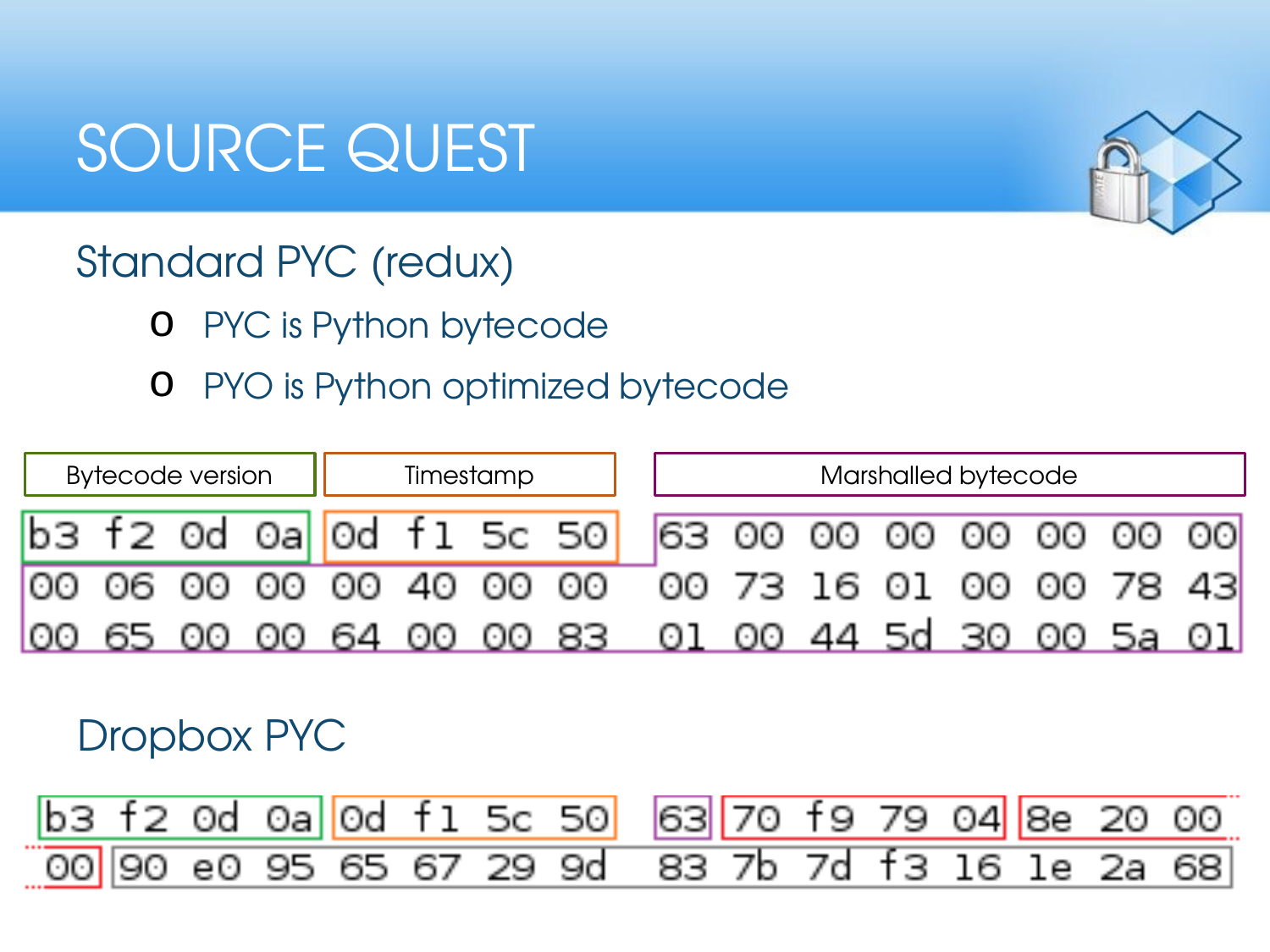

# Source quest
Standard PYC (redux)
PYC is Python bytecode
PYO is Python optimized bytecode
Bytecode version
Timestamp
Marshalled bytecode

Dropbox PYC